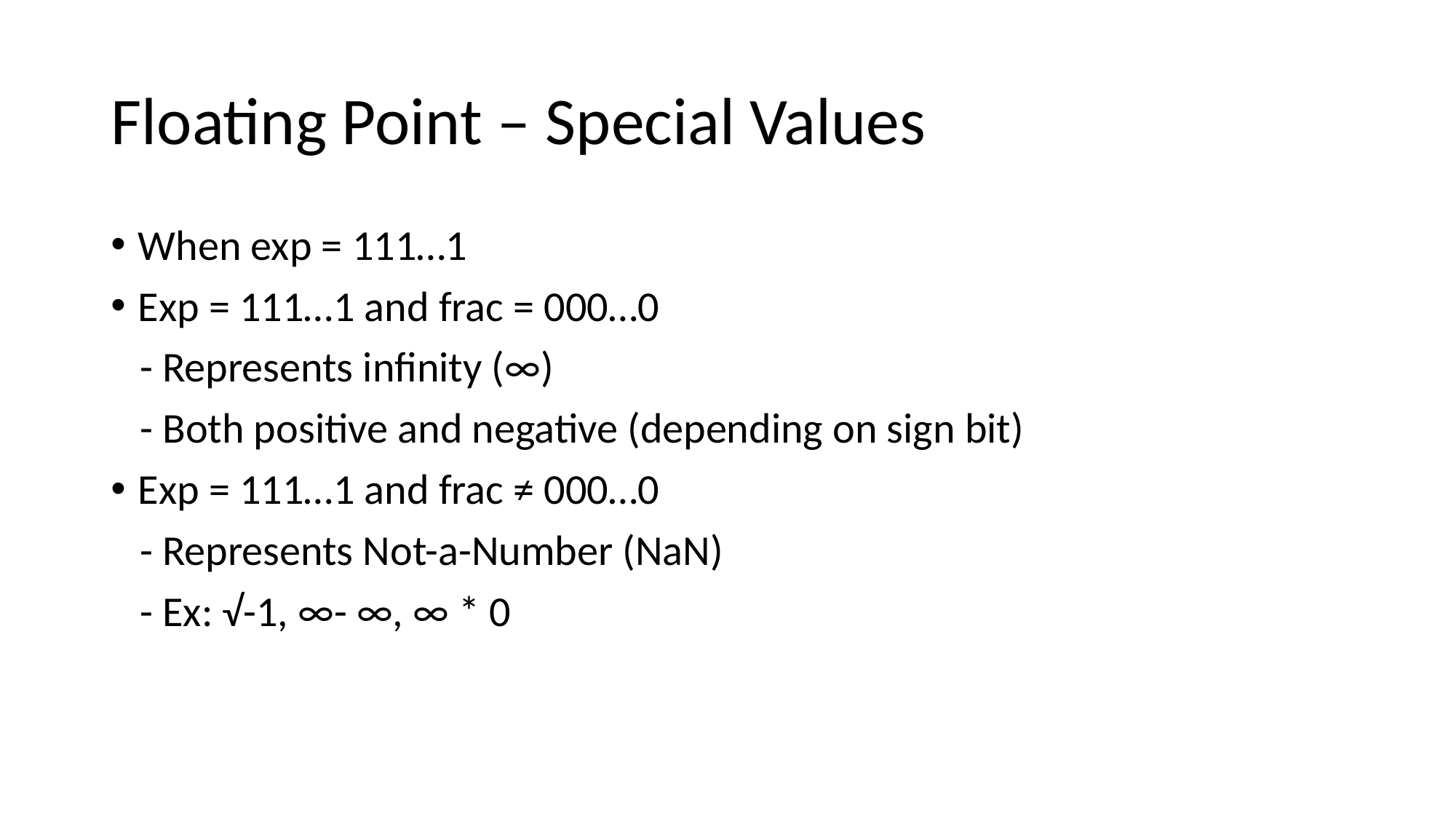

# Floating Point – Special Values
When exp = 111…1
Exp = 111…1 and frac = 000…0
   - Represents infinity (∞)
   - Both positive and negative (depending on sign bit)
Exp = 111…1 and frac ≠ 000…0
   - Represents Not-a-Number (NaN)
   - Ex: √-1, ∞- ∞, ∞ * 0